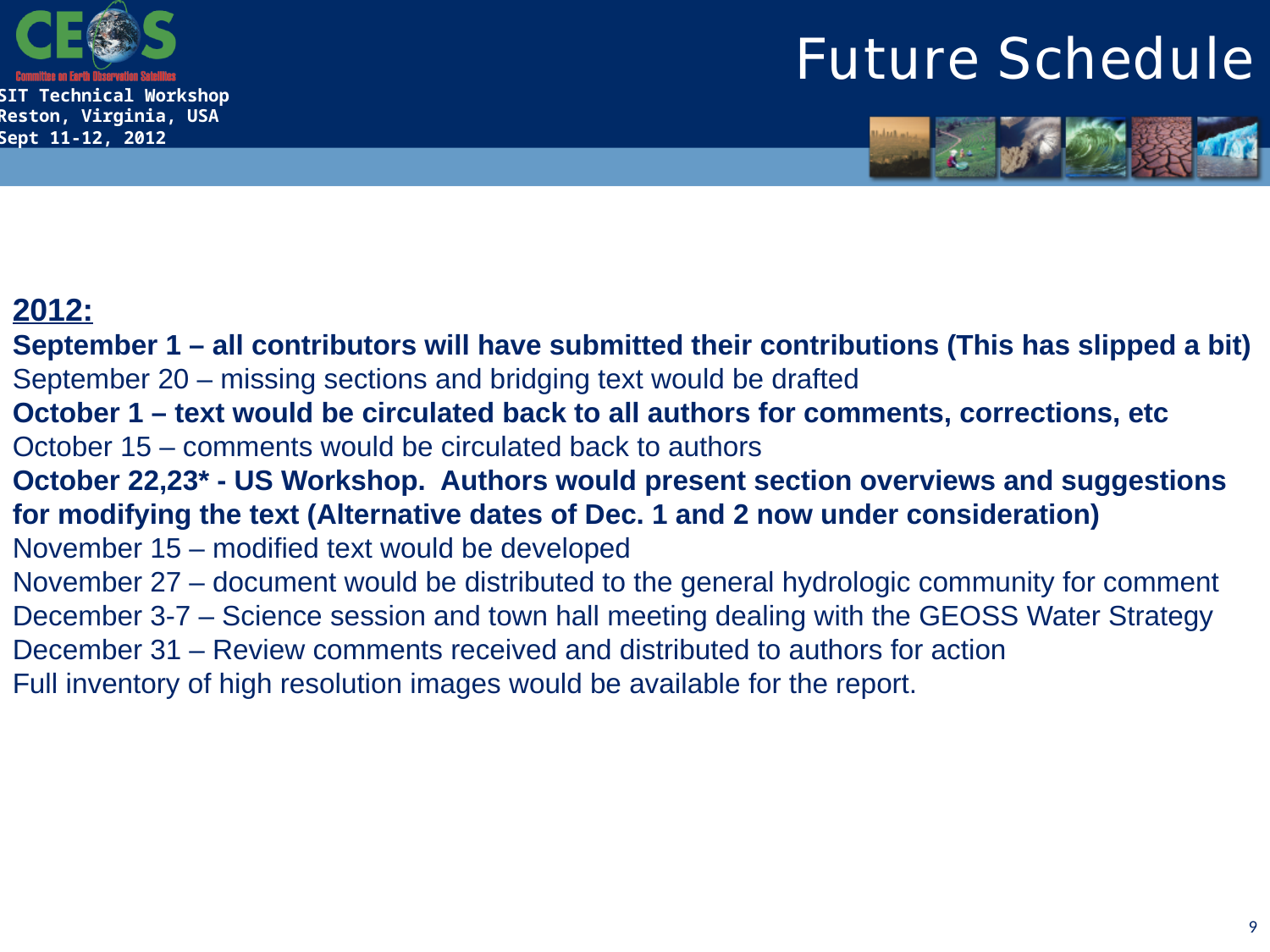

Future Schedule

2012:
September 1 – all contributors will have submitted their contributions (This has slipped a bit)
September 20 – missing sections and bridging text would be drafted
October 1 – text would be circulated back to all authors for comments, corrections, etc
October 15 – comments would be circulated back to authors
October 22,23* - US Workshop.  Authors would present section overviews and suggestions for modifying the text (Alternative dates of Dec. 1 and 2 now under consideration)
November 15 – modified text would be developed
November 27 – document would be distributed to the general hydrologic community for comment
December 3-7 – Science session and town hall meeting dealing with the GEOSS Water Strategy
December 31 – Review comments received and distributed to authors for action
Full inventory of high resolution images would be available for the report.

9